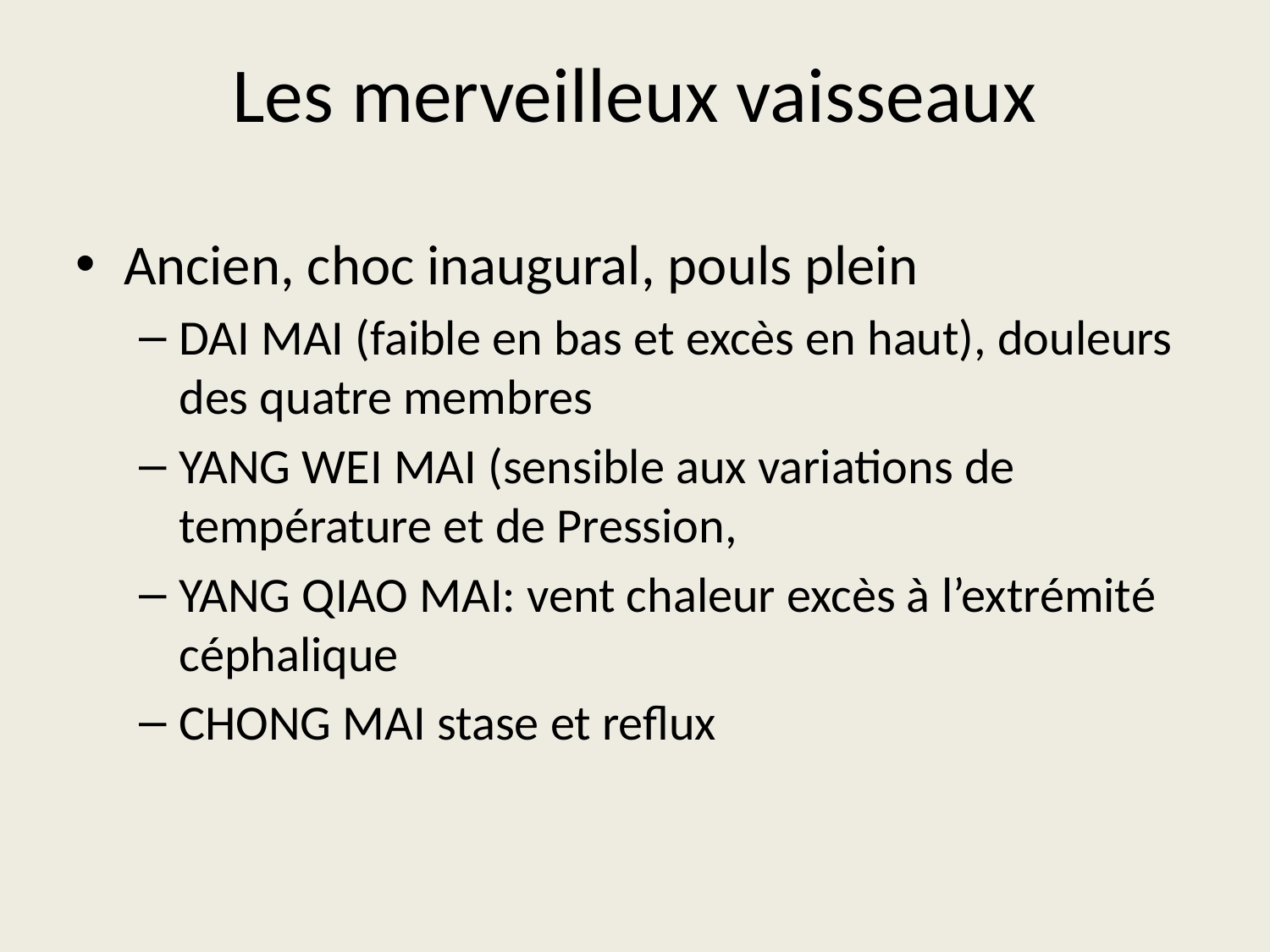

# Les merveilleux vaisseaux
Ancien, choc inaugural, pouls plein
DAI MAI (faible en bas et excès en haut), douleurs des quatre membres
YANG WEI MAI (sensible aux variations de température et de Pression,
YANG QIAO MAI: vent chaleur excès à l’extrémité céphalique
CHONG MAI stase et reflux